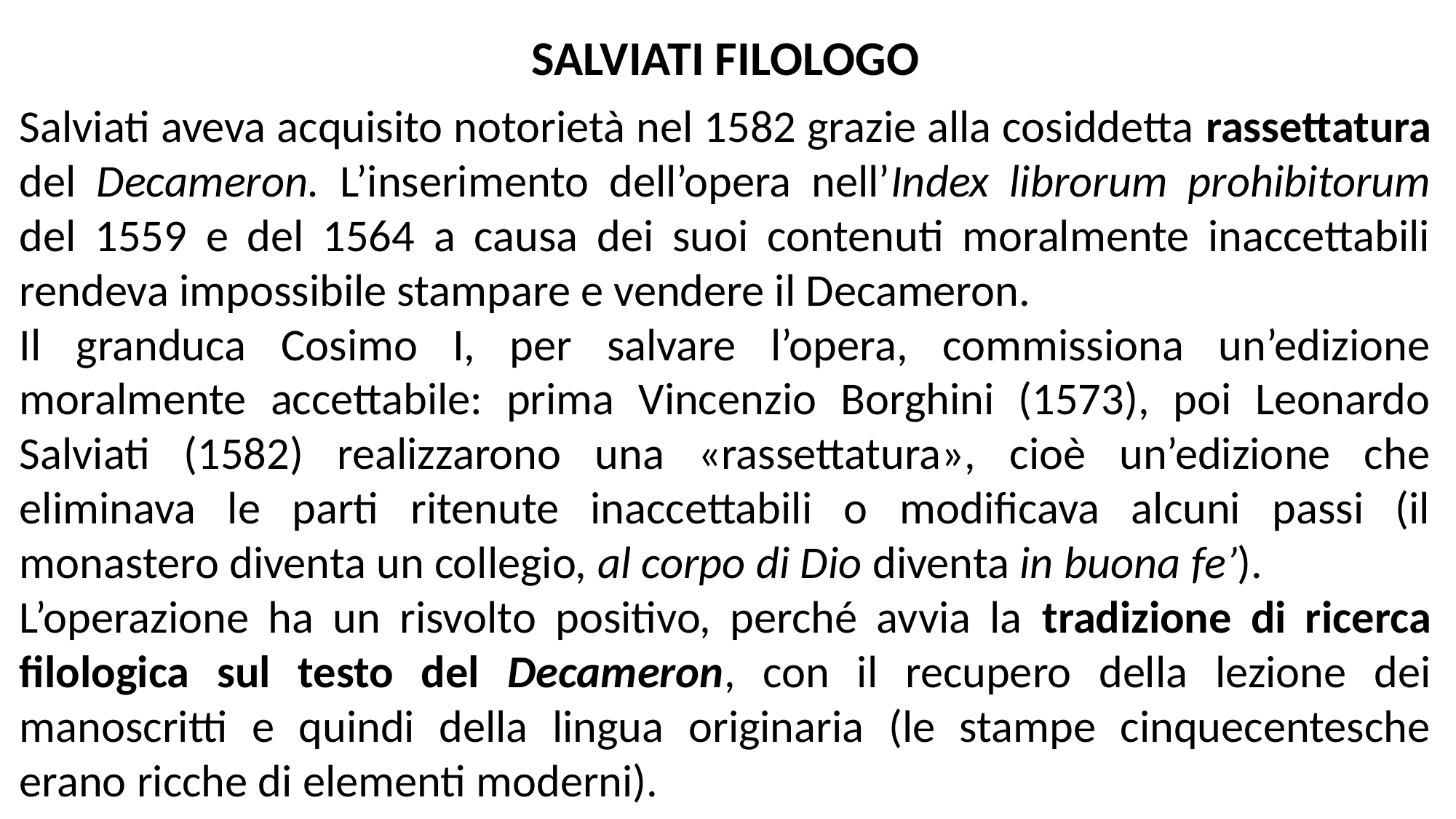

SALVIATI FILOLOGO
Salviati aveva acquisito notorietà nel 1582 grazie alla cosiddetta rassettatura del Decameron. L’inserimento dell’opera nell’Index librorum prohibitorum del 1559 e del 1564 a causa dei suoi contenuti moralmente inaccettabili rendeva impossibile stampare e vendere il Decameron.
Il granduca Cosimo I, per salvare l’opera, commissiona un’edizione moralmente accettabile: prima Vincenzio Borghini (1573), poi Leonardo Salviati (1582) realizzarono una «rassettatura», cioè un’edizione che eliminava le parti ritenute inaccettabili o modificava alcuni passi (il monastero diventa un collegio, al corpo di Dio diventa in buona fe’).
L’operazione ha un risvolto positivo, perché avvia la tradizione di ricerca filologica sul testo del Decameron, con il recupero della lezione dei manoscritti e quindi della lingua originaria (le stampe cinquecentesche erano ricche di elementi moderni).